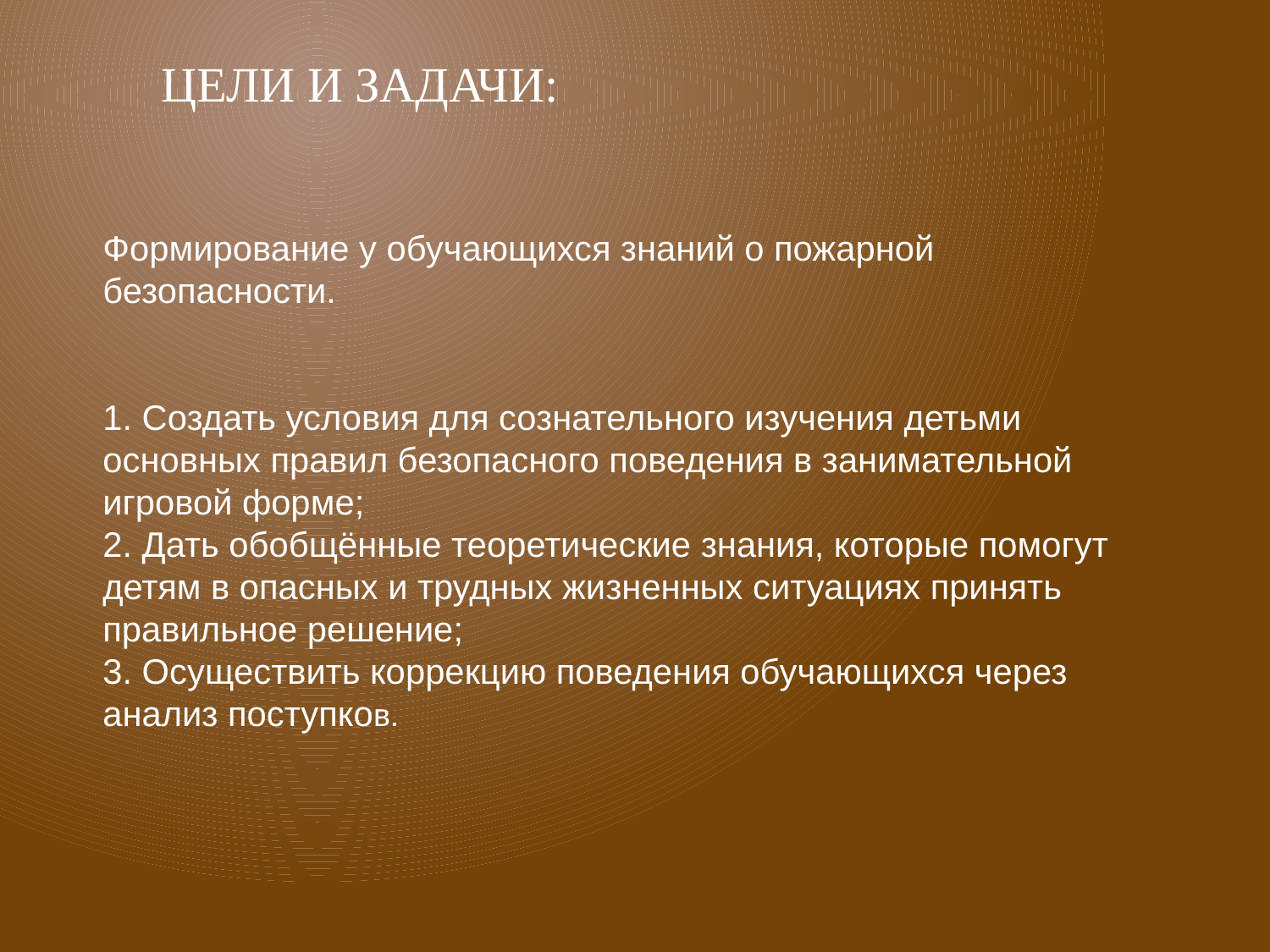

# Цели и задачи:
Формирование у обучающихся знаний о пожарной безопасности.

1. Создать условия для сознательного изучения детьми основных правил безопасного поведения в занимательной игровой форме;
2. Дать обобщённые теоретические знания, которые помогут детям в опасных и трудных жизненных ситуациях принять правильное решение;
3. Осуществить коррекцию поведения обучающихся через анализ поступков.